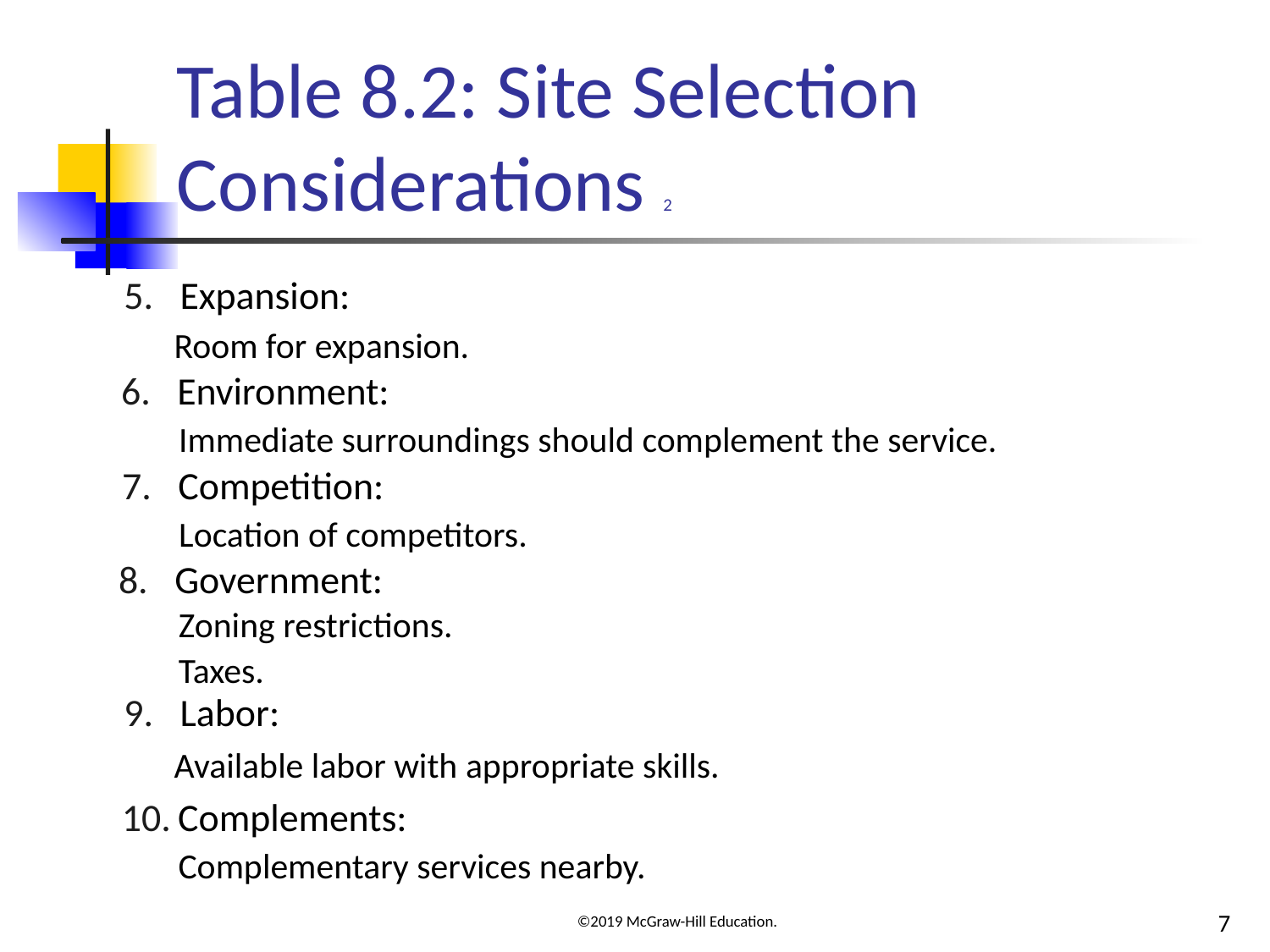

# Table 8.2: Site Selection Considerations 2
Expansion:
Room for expansion.
Environment:
Immediate surroundings should complement the service.
Competition:
Location of competitors.
Government:
Zoning restrictions.
Taxes.
Labor:
Available labor with appropriate skills.
Complements:
Complementary services nearby.